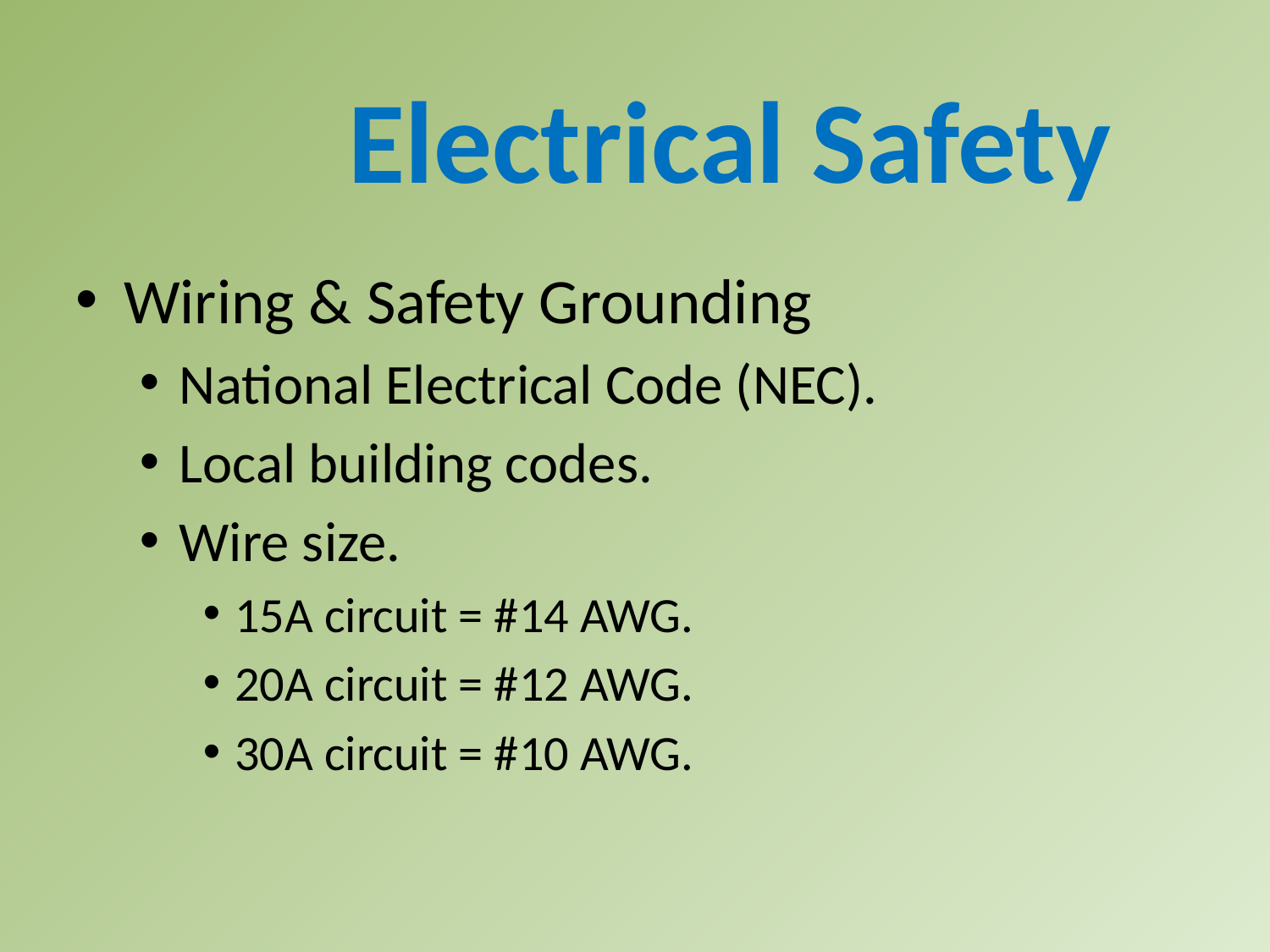

Electrical Safety
Wiring & Safety Grounding
National Electrical Code (NEC).
Local building codes.
Wire size.
15A circuit = #14 AWG.
20A circuit = #12 AWG.
30A circuit = #10 AWG.